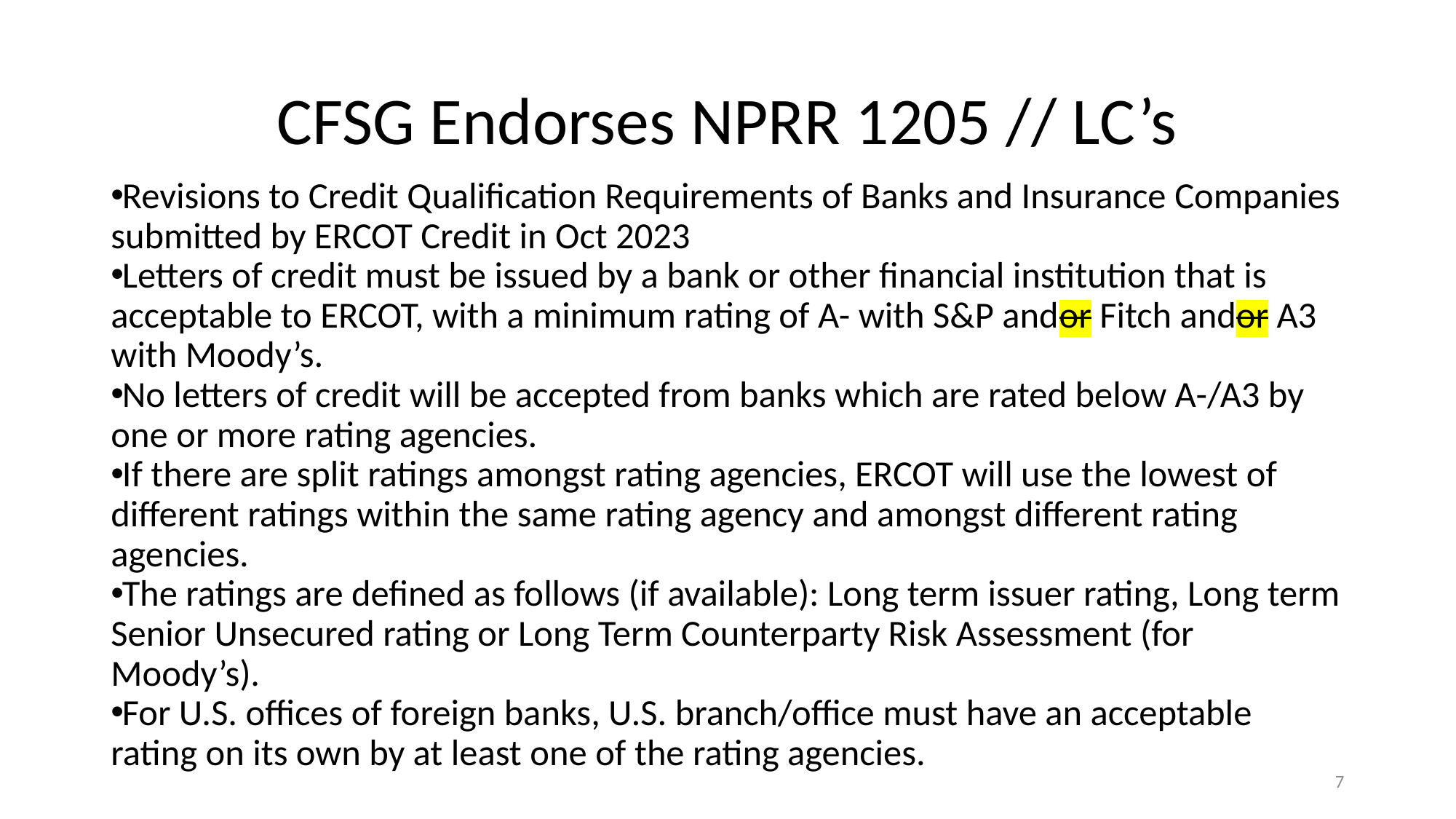

# CFSG Endorses NPRR 1205 // LC’s
Revisions to Credit Qualification Requirements of Banks and Insurance Companies submitted by ERCOT Credit in Oct 2023
Letters of credit must be issued by a bank or other financial institution that is acceptable to ERCOT, with a minimum rating of A- with S&P andor Fitch andor A3 with Moody’s.
No letters of credit will be accepted from banks which are rated below A-/A3 by one or more rating agencies.
If there are split ratings amongst rating agencies, ERCOT will use the lowest of different ratings within the same rating agency and amongst different rating agencies.
The ratings are defined as follows (if available): Long term issuer rating, Long term Senior Unsecured rating or Long Term Counterparty Risk Assessment (for Moody’s).
For U.S. offices of foreign banks, U.S. branch/office must have an acceptable rating on its own by at least one of the rating agencies.
7